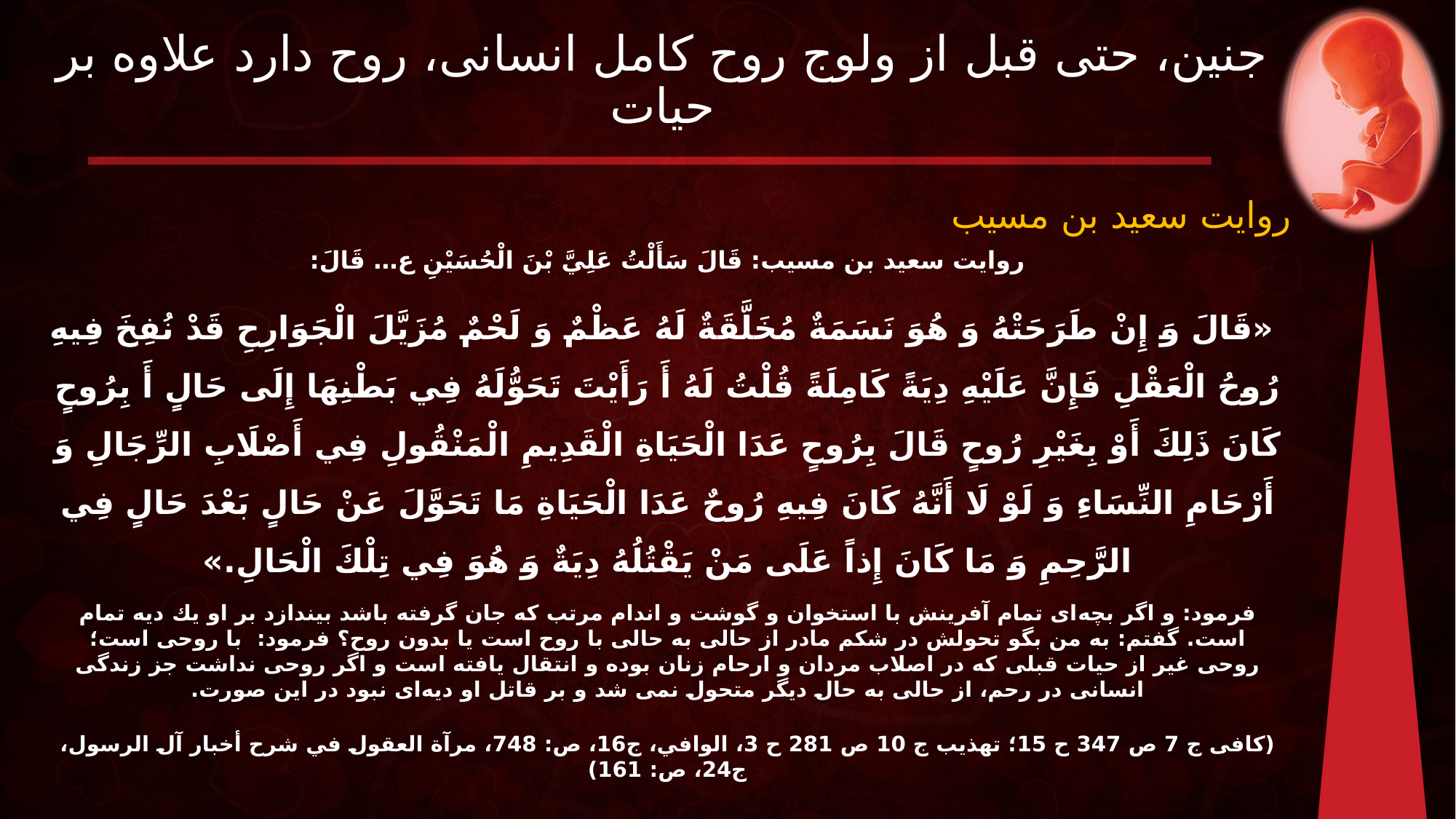

# جنین، حتی قبل از ولوج روح کامل انسانی، روح دارد علاوه بر حیات
روایت سعید بن مسیب
روایت سعید بن مسیب: قَالَ سَأَلْتُ عَلِيَّ بْنَ الْحُسَيْنِ ع… قَالَ:
 «قَالَ وَ إِنْ طَرَحَتْهُ وَ هُوَ نَسَمَةٌ مُخَلَّقَةٌ لَهُ عَظْمٌ وَ لَحْمٌ مُزَيَّلَ الْجَوَارِحِ‏ قَدْ نُفِخَ فِيهِ رُوحُ الْعَقْلِ فَإِنَّ عَلَيْهِ دِيَةً كَامِلَةً قُلْتُ لَهُ أَ رَأَيْتَ تَحَوُّلَهُ فِي بَطْنِهَا إِلَى حَالٍ أَ بِرُوحٍ كَانَ ذَلِكَ أَوْ بِغَيْرِ رُوحٍ قَالَ‏ بِرُوحٍ‏ عَدَا الْحَيَاةِ الْقَدِيمِ الْمَنْقُولِ فِي أَصْلَابِ الرِّجَالِ وَ أَرْحَامِ النِّسَاءِ وَ لَوْ لَا أَنَّهُ كَانَ فِيهِ رُوحٌ عَدَا الْحَيَاةِ مَا تَحَوَّلَ عَنْ حَالٍ بَعْدَ حَالٍ فِي الرَّحِمِ وَ مَا كَانَ إِذاً عَلَى مَنْ يَقْتُلُهُ دِيَةٌ وَ هُوَ فِي تِلْكَ الْحَالِ.»
فرمود: و اگر بچه‌اى تمام آفرينش با استخوان و گوشت و اندام مرتب كه جان گرفته باشد بيندازد بر او يك ديه تمام است. گفتم: به من بگو تحولش در شكم مادر از حالى به حالى با روح است يا بدون روح‌؟ فرمود:  با روحی است؛ روحی غیر از حیات قبلی كه در اصلاب مردان و ارحام زنان بوده و انتقال یافته است و اگر روحى نداشت جز زندگى انسانى در رحم، از حالى به حال دیگر متحول نمی شد و بر قاتل او ديه‌اى نبود در اين صورت.

(کافی ج 7 ص 347 ح 15؛ تهذیب ج 10 ص 281 ح 3، الوافي، ج‏16، ص: 748، مرآة العقول في شرح أخبار آل الرسول، ج‏24، ص: 161)